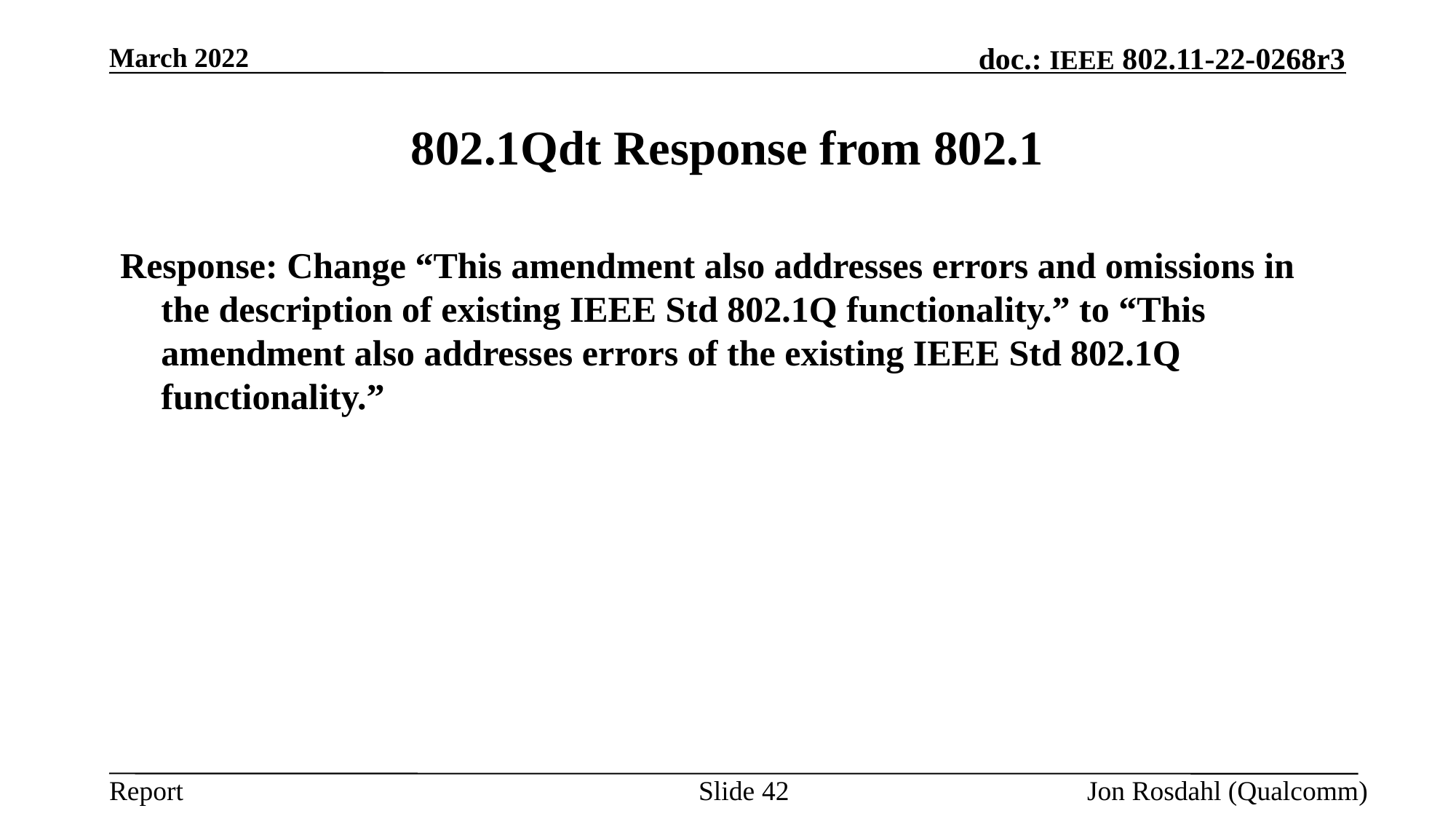

March 2022
# 802.1Qdt Response from 802.1
Response: Change “This amendment also addresses errors and omissions in the description of existing IEEE Std 802.1Q functionality.” to “This amendment also addresses errors of the existing IEEE Std 802.1Q functionality.”
Slide 42
Jon Rosdahl (Qualcomm)